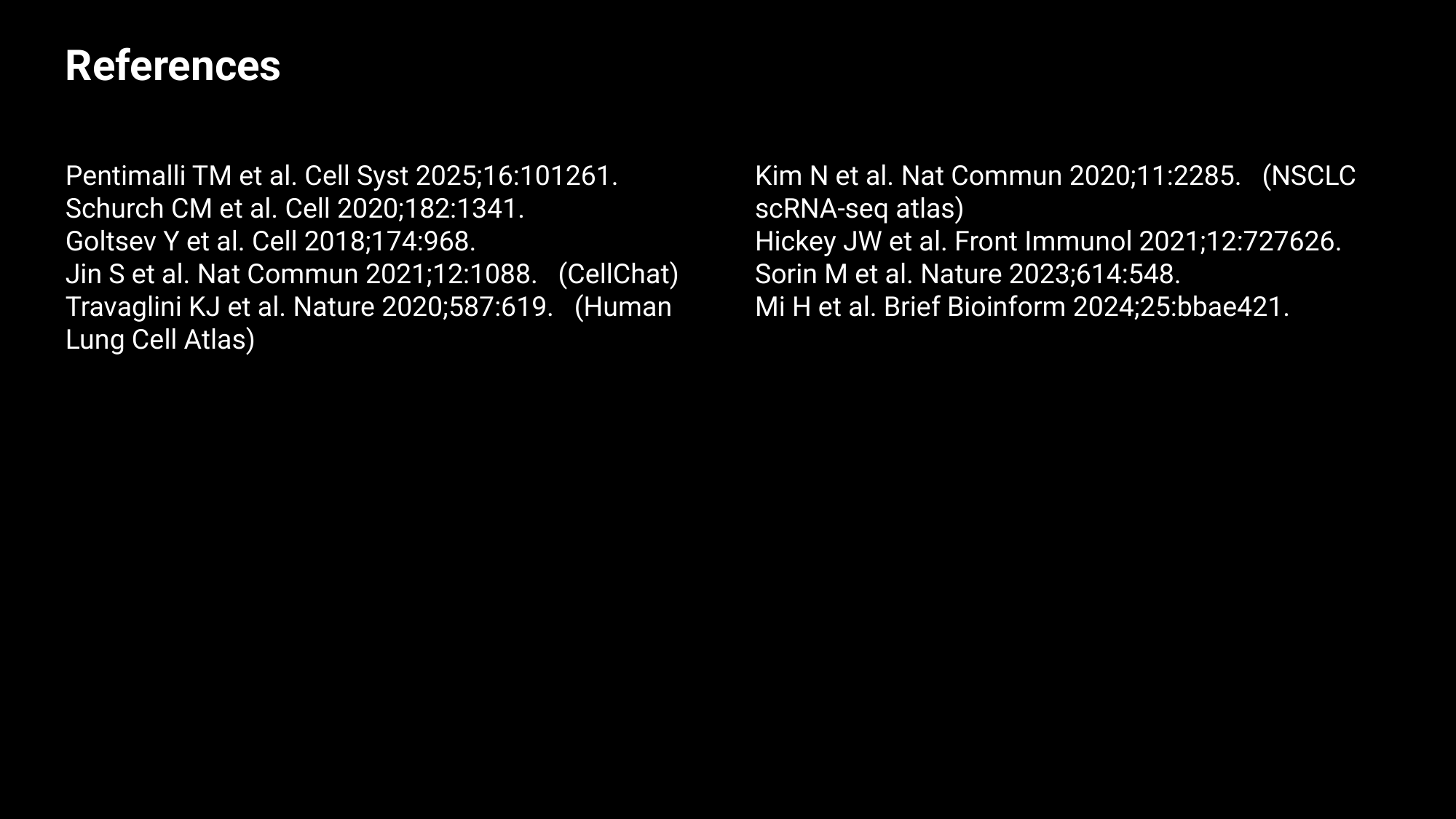

References
Pentimalli TM et al. Cell Syst 2025;16:101261.
Schurch CM et al. Cell 2020;182:1341.
Goltsev Y et al. Cell 2018;174:968.
Jin S et al. Nat Commun 2021;12:1088.   (CellChat)
Travaglini KJ et al. Nature 2020;587:619.   (Human Lung Cell Atlas)
Kim N et al. Nat Commun 2020;11:2285.   (NSCLC scRNA-seq atlas)
Hickey JW et al. Front Immunol 2021;12:727626.
Sorin M et al. Nature 2023;614:548.
Mi H et al. Brief Bioinform 2024;25:bbae421.